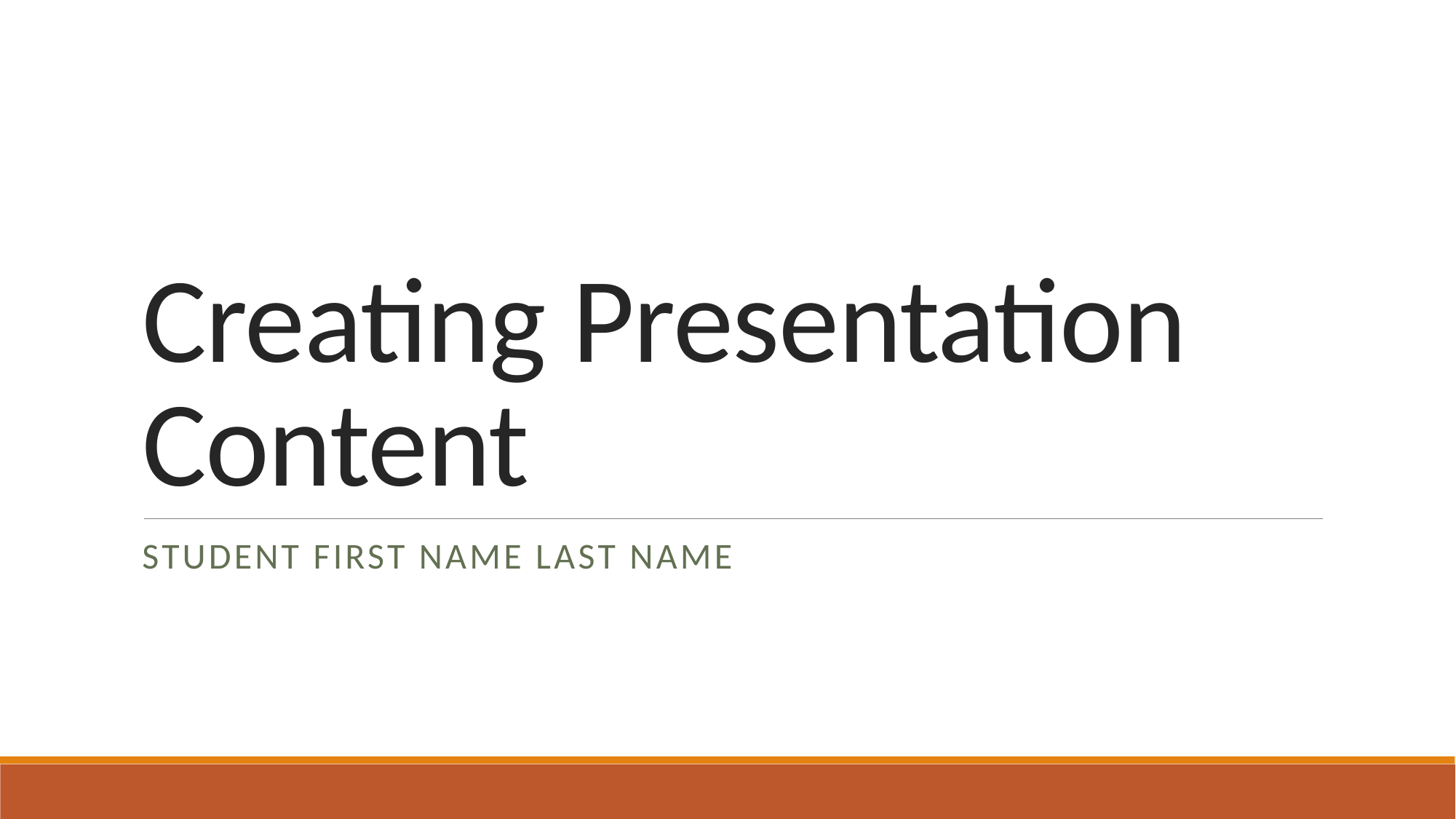

# Creating Presentation Content
Student First name Last name